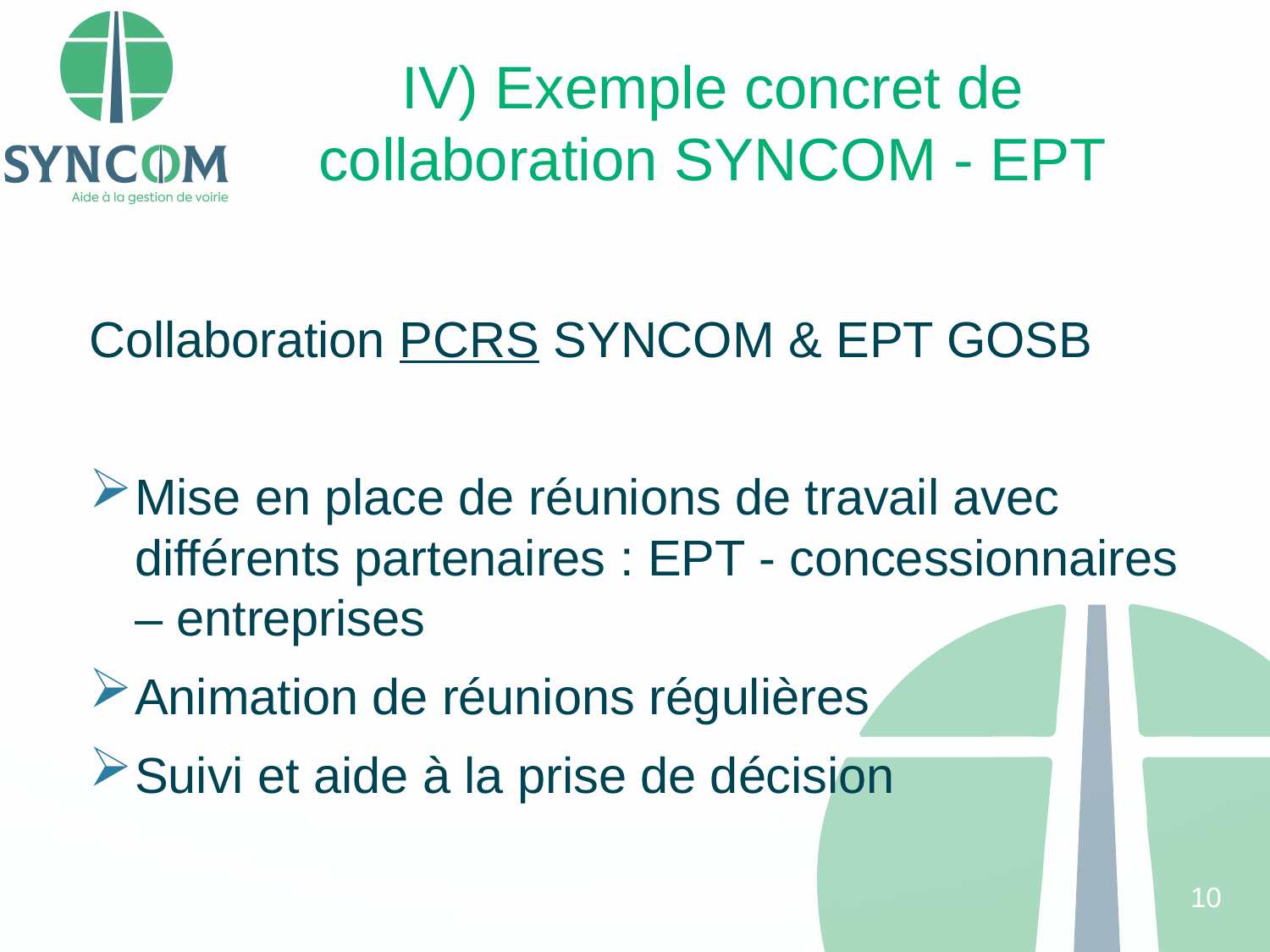

# IV) Exemple concret de collaboration SYNCOM - EPT

Collaboration PCRS SYNCOM & EPT GOSB

Mise en place de réunions de travail avec différents partenaires : EPT - concessionnaires – entreprises
Animation de réunions régulières
Suivi et aide à la prise de décision

10